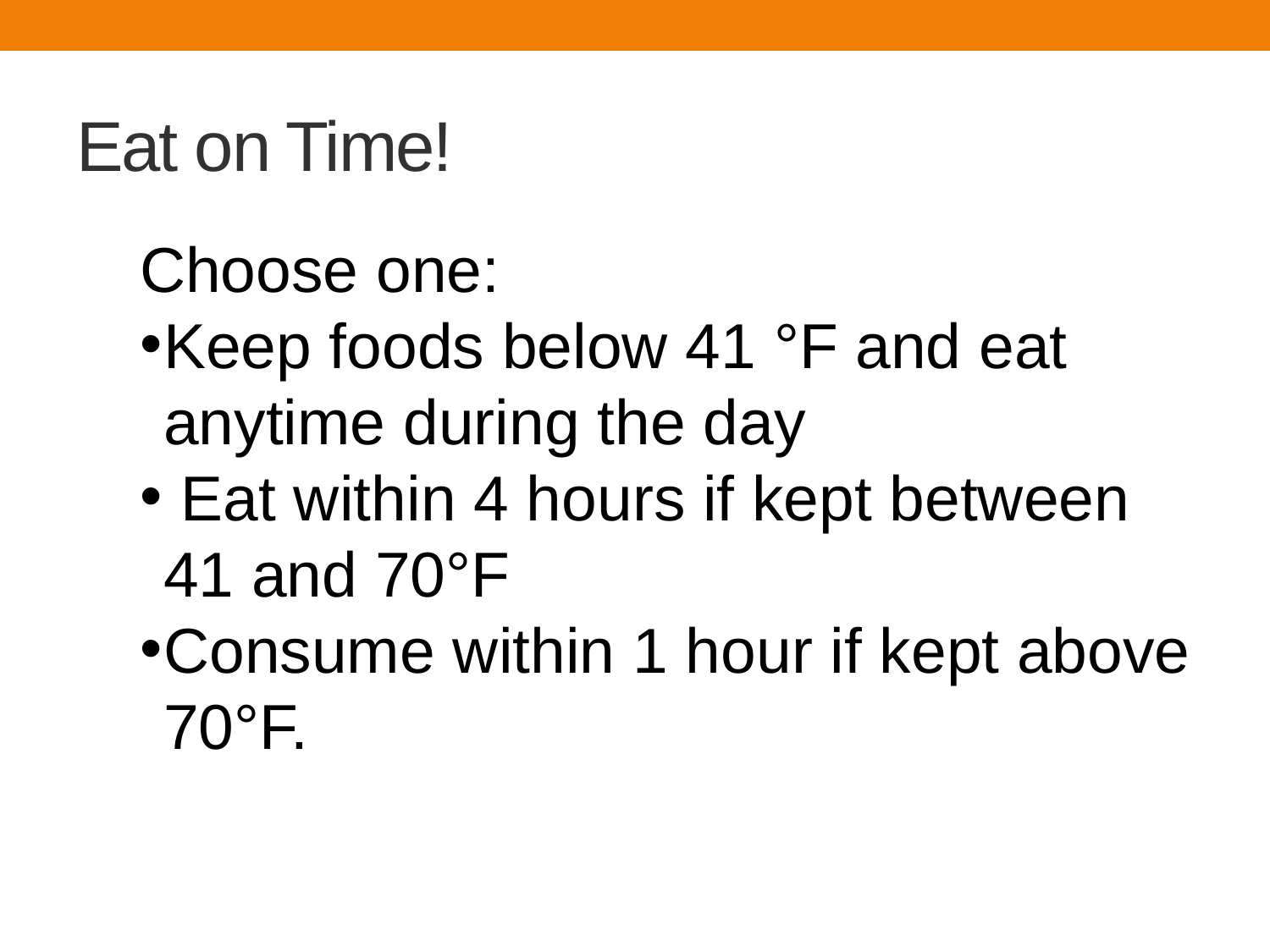

# Eat on Time!
Choose one:
Keep foods below 41 °F and eat anytime during the day
 Eat within 4 hours if kept between 41 and 70°F
Consume within 1 hour if kept above 70°F.